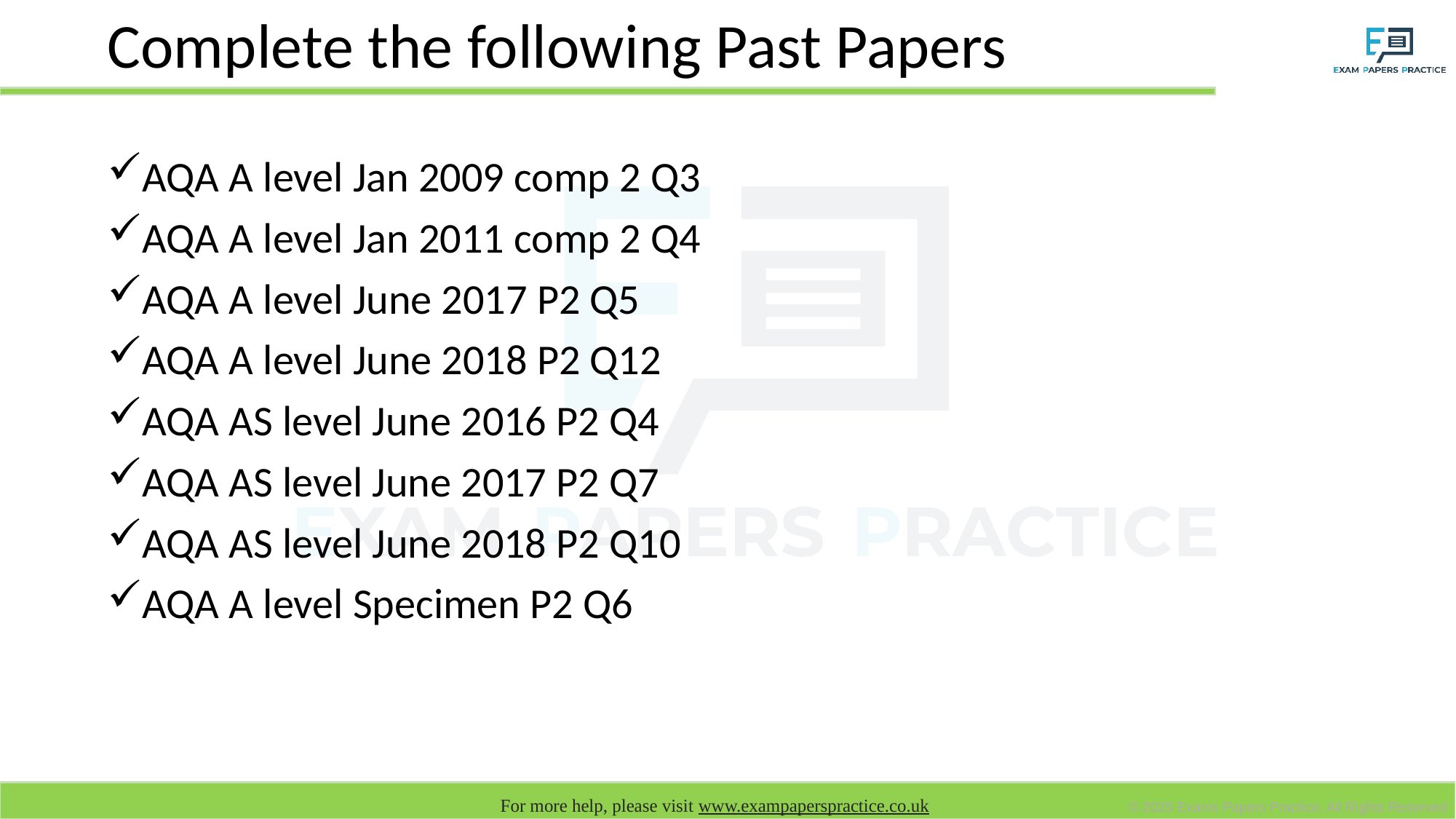

# Complete the following Past Papers
AQA A level Jan 2009 comp 2 Q3
AQA A level Jan 2011 comp 2 Q4
AQA A level June 2017 P2 Q5
AQA A level June 2018 P2 Q12
AQA AS level June 2016 P2 Q4
AQA AS level June 2017 P2 Q7
AQA AS level June 2018 P2 Q10
AQA A level Specimen P2 Q6